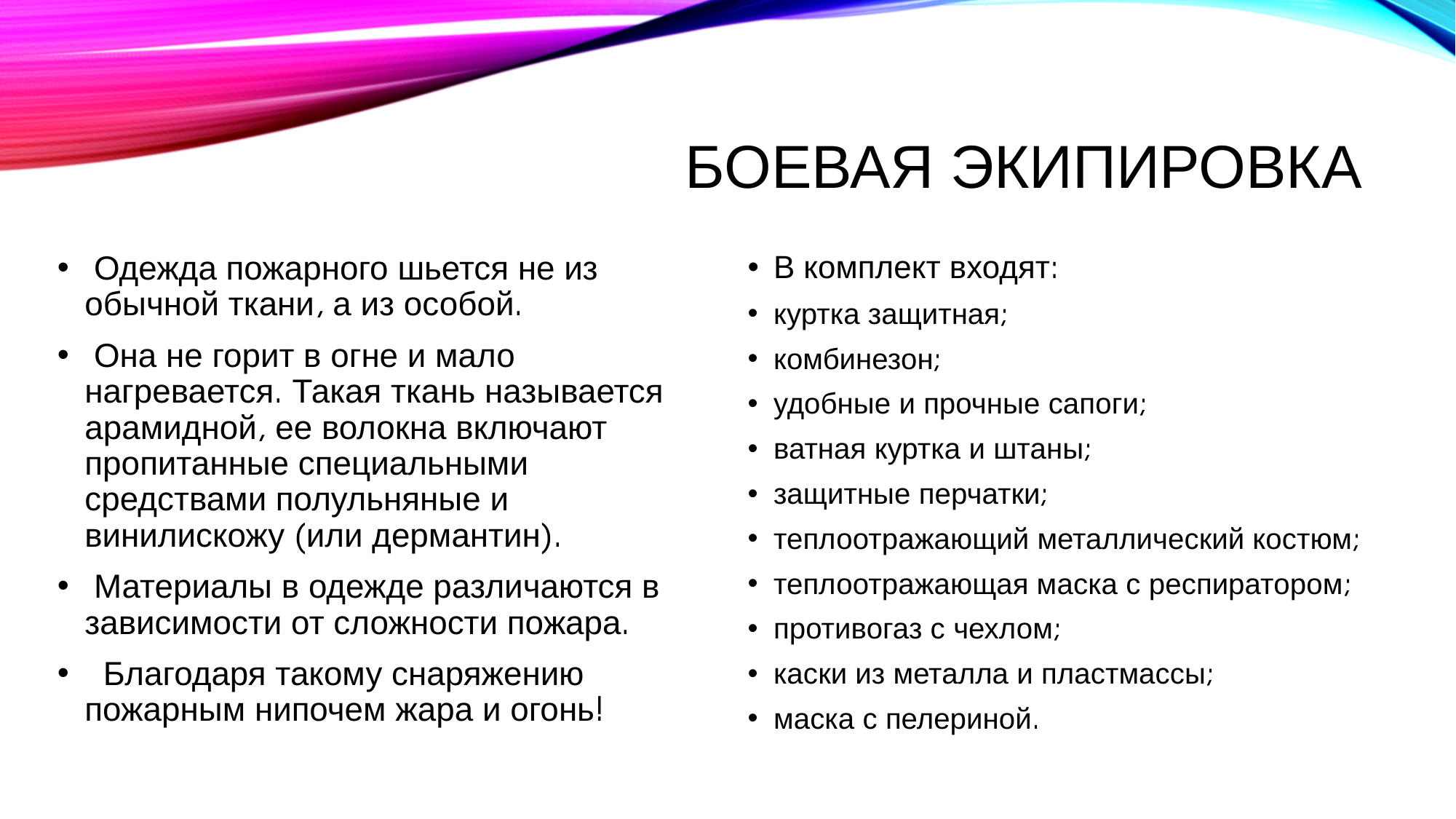

# Боевая экипировка
 Одежда пожарного шьется не из обычной ткани, а из особой.
 Она не горит в огне и мало нагревается. Такая ткань называется арамидной, ее волокна включают пропитанные специальными средствами полульняные и винилискожу (или дермантин).
 Материалы в одежде различаются в зависимости от сложности пожара.
  Благодаря такому снаряжению пожарным нипочем жара и огонь!
В комплект входят:
куртка защитная;
комбинезон;
удобные и прочные сапоги;
ватная куртка и штаны;
защитные перчатки;
теплоотражающий металлический костюм;
теплоотражающая маска с респиратором;
противогаз с чехлом;
каски из металла и пластмассы;
маска с пелериной.